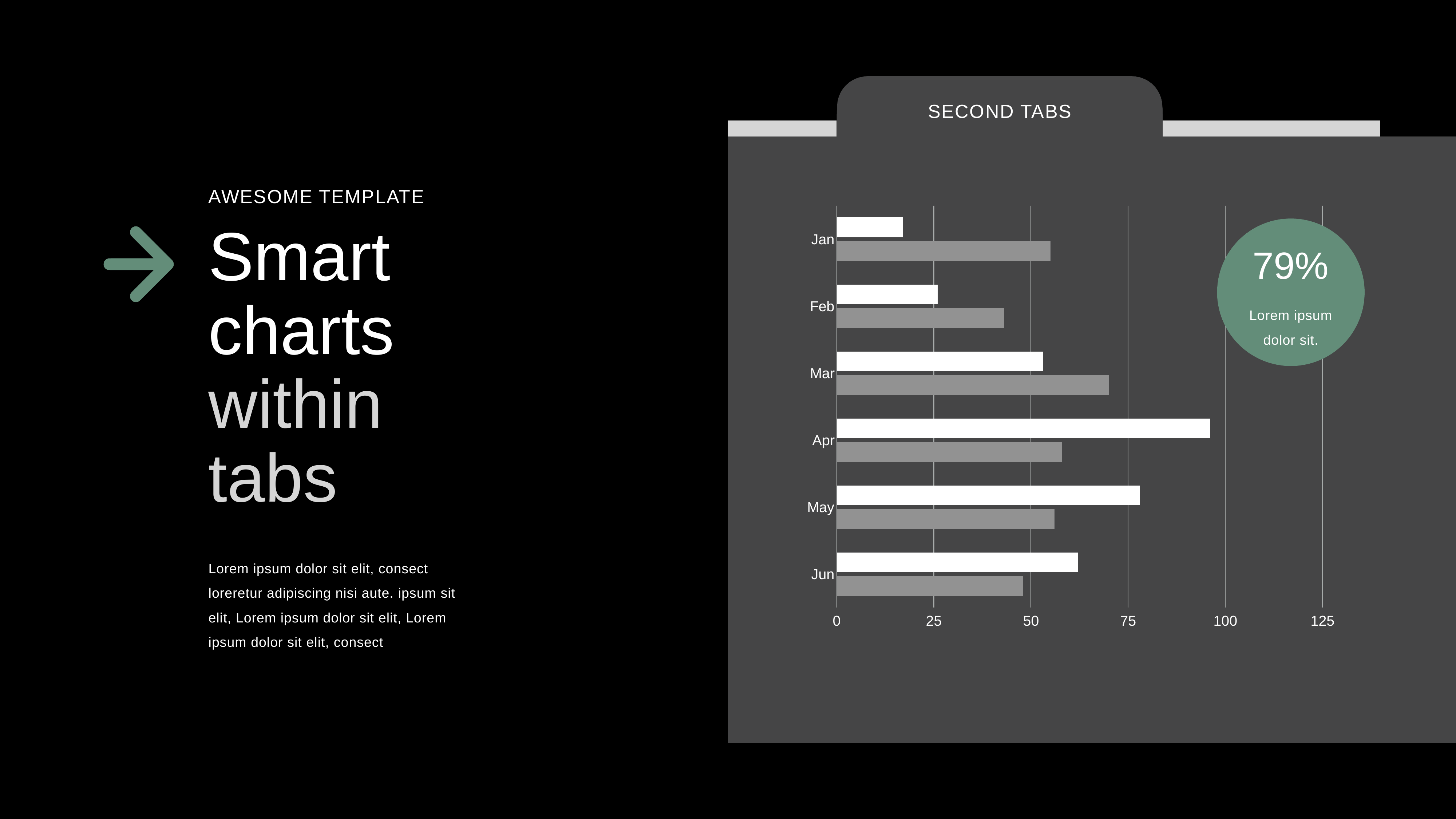

second tabs

Awesome template

### Chart

| Category | Region 1 | Region 2 |
|---|---|---|
| Jan | 17.0 | 55.0 |
| Feb | 26.0 | 43.0 |
| Mar | 53.0 | 70.0 |
| Apr | 96.0 | 58.0 |
| May | 78.0 | 56.0 |
| Jun | 62.0 | 48.0 |
Smart charts within tabs

79%
Lorem ipsum dolor sit.

Lorem ipsum dolor sit elit, consect loreretur adipiscing nisi aute. ipsum sit elit, Lorem ipsum dolor sit elit, Lorem ipsum dolor sit elit, consect